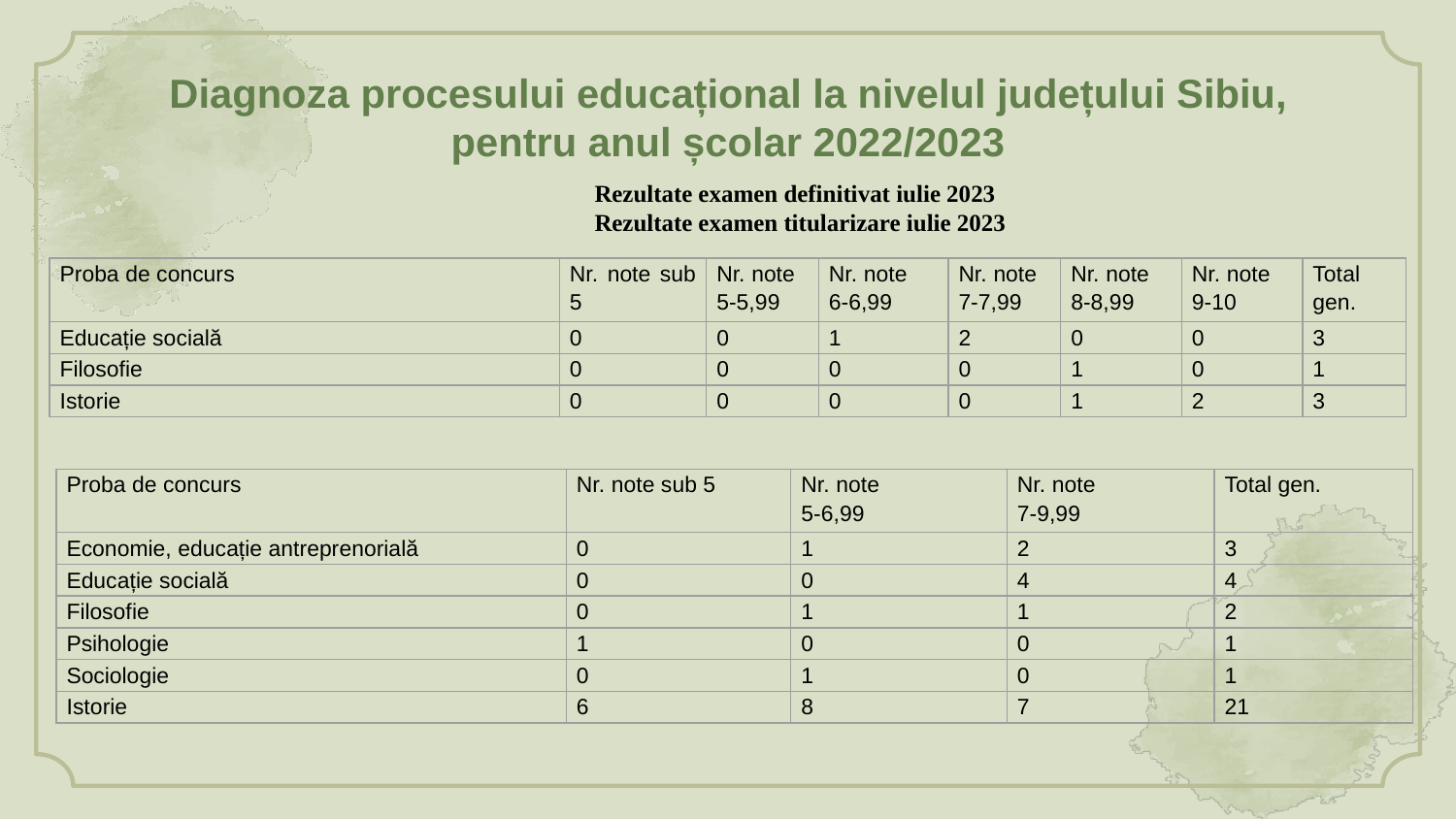

# Diagnoza procesului educațional la nivelul județului Sibiu, pentru anul școlar 2022/2023

Rezultate examen definitivat iulie 2023
Rezultate examen titularizare iulie 2023

| Proba de concurs | Nr. note sub 5 | Nr. note 5-5,99 | Nr. note 6-6,99 | Nr. note 7-7,99 | Nr. note 8-8,99 | Nr. note 9-10 | Total gen. |
| --- | --- | --- | --- | --- | --- | --- | --- |
| Educație socială | 0 | 0 | 1 | 2 | 0 | 0 | 3 |
| Filosofie | 0 | 0 | 0 | 0 | 1 | 0 | 1 |
| Istorie | 0 | 0 | 0 | 0 | 1 | 2 | 3 |

| Proba de concurs | Nr. note sub 5 | Nr. note 5-6,99 | Nr. note 7-9,99 | Total gen. |
| --- | --- | --- | --- | --- |
| Economie, educație antreprenorială | 0 | 1 | 2 | 3 |
| Educație socială | 0 | 0 | 4 | 4 |
| Filosofie | 0 | 1 | 1 | 2 |
| Psihologie | 1 | 0 | 0 | 1 |
| Sociologie | 0 | 1 | 0 | 1 |
| Istorie | 6 | 8 | 7 | 21 |